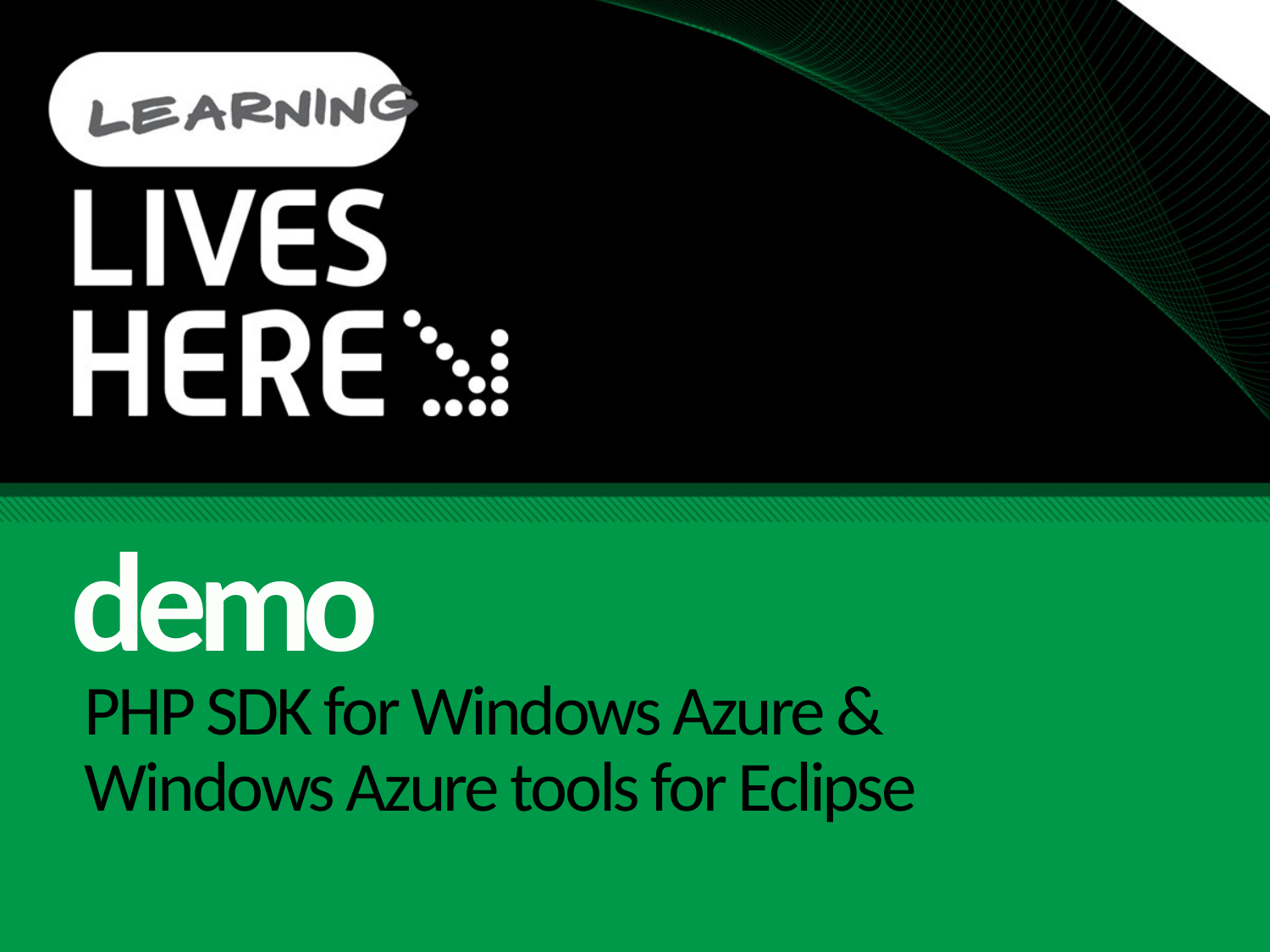

demo
# PHP SDK for Windows Azure & Windows Azure tools for Eclipse